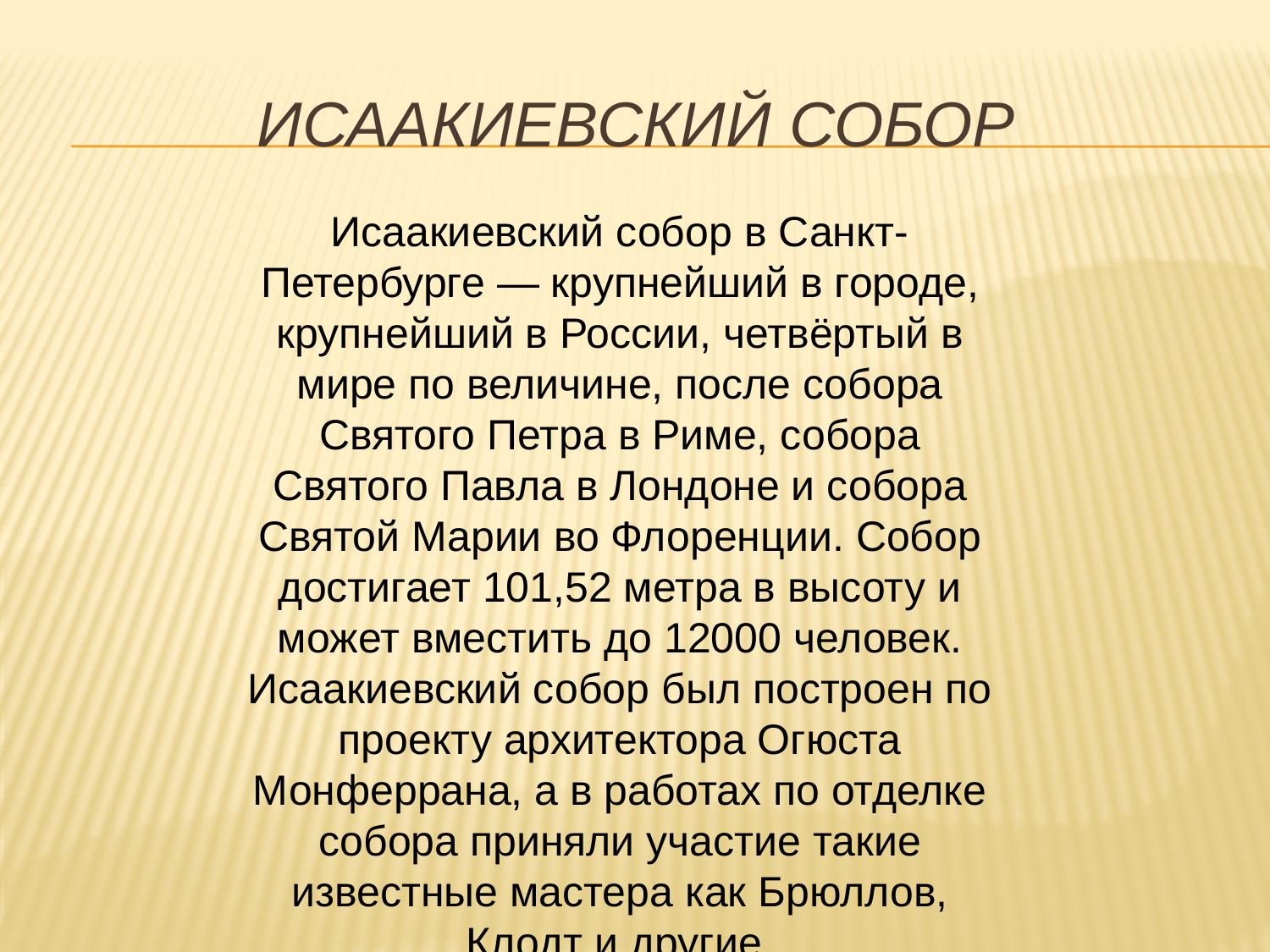

# Исаакиевский собор
Исаакиевский собор в Санкт-Петербурге — крупнейший в городе, крупнейший в России, четвёртый в мире по величине, после собора Святого Петра в Риме, собора Святого Павла в Лондоне и собора Святой Марии во Флоренции. Собор достигает 101,52 метра в высоту и может вместить до 12000 человек. Исаакиевский собор был построен по проекту архитектора Огюста Монферрана, а в работах по отделке собора приняли участие такие известные мастера как Брюллов, Клодт и другие.